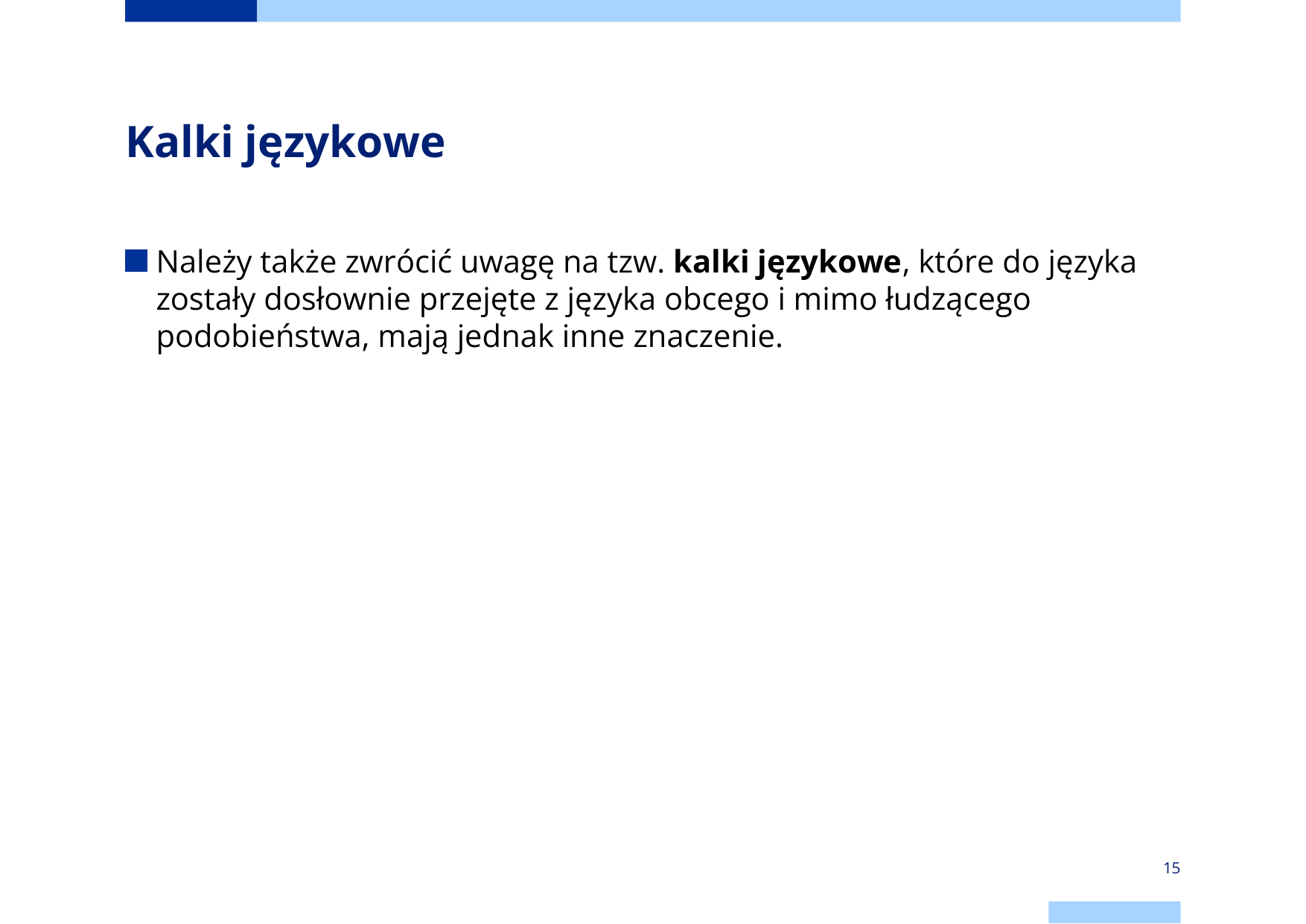

# Kalki językowe
Należy także zwrócić uwagę na tzw. kalki językowe, które do języka zostały dosłownie przejęte z języka obcego i mimo łudzącego podobieństwa, mają jednak inne znaczenie.

15